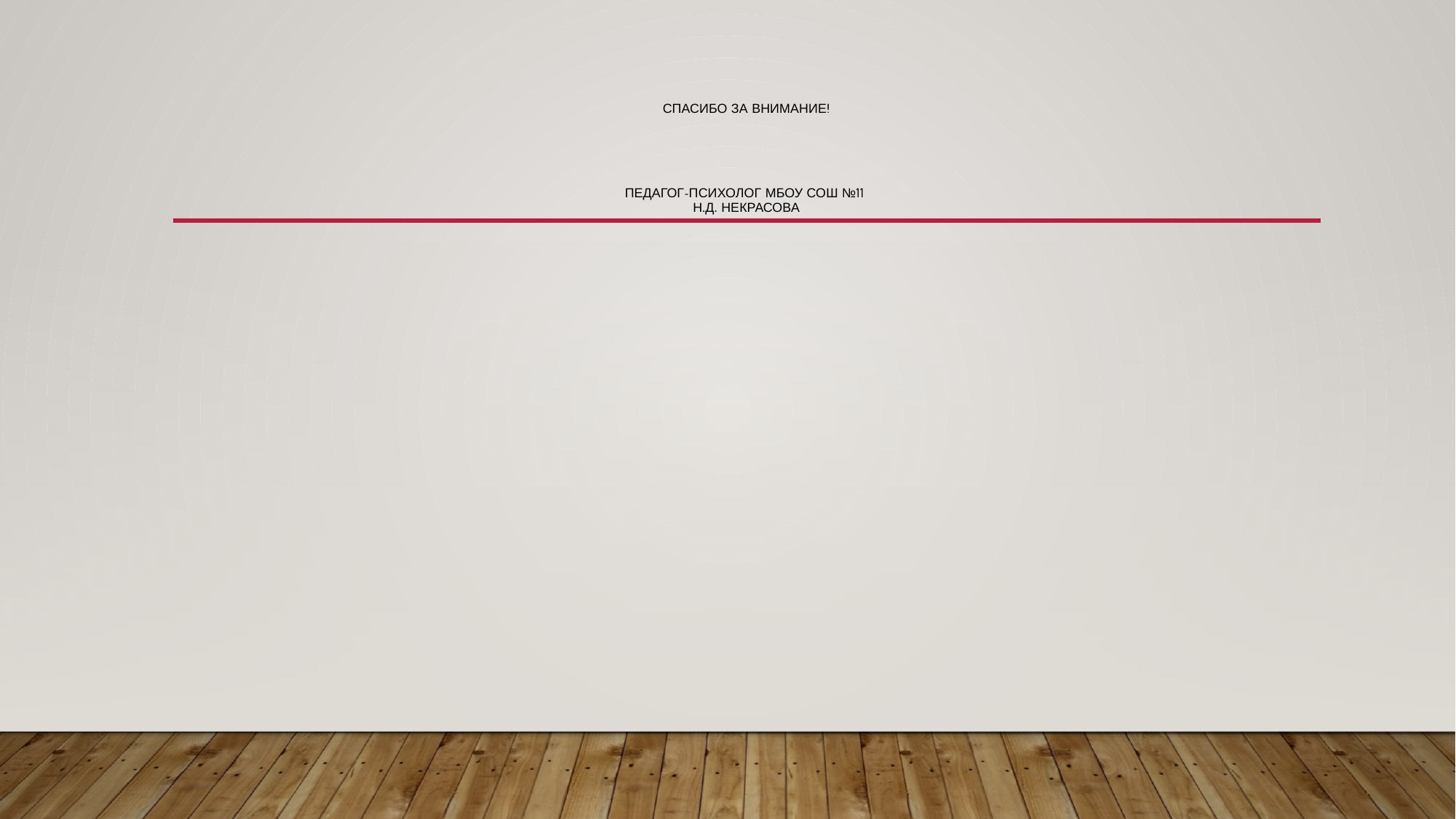

# Спасибо за внимание! Педагог-психолог МБОУ СОШ №11 Н.Д. Некрасова